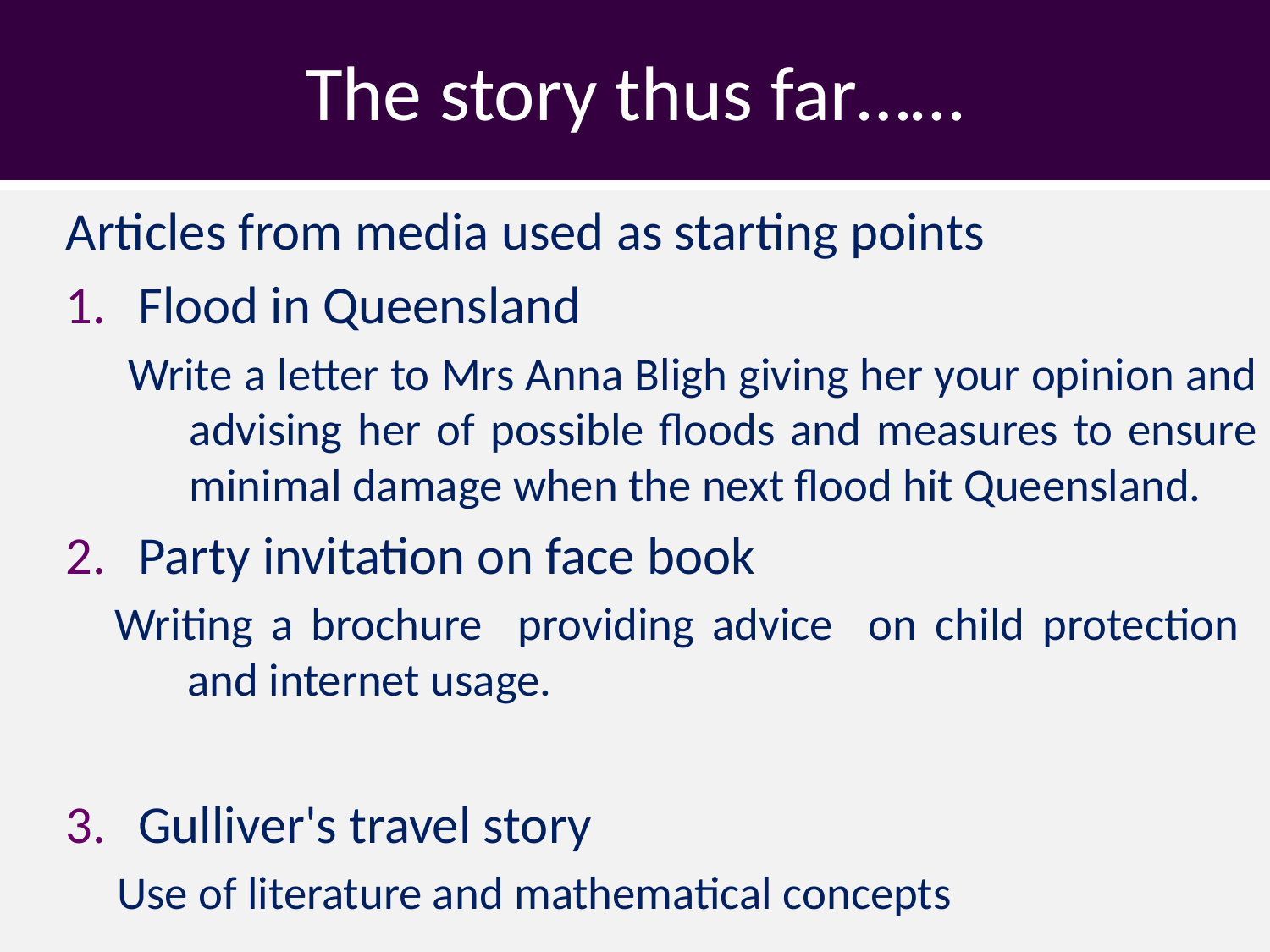

# The story thus far……
Articles from media used as starting points
	Flood in Queensland
 Write a letter to Mrs Anna Bligh giving her your opinion and advising her of possible floods and measures to ensure minimal damage when the next flood hit Queensland.
	Party invitation on face book
Writing a brochure  providing advice  on child protection  and internet usage.

Gulliver's travel story
Use of literature and mathematical concepts